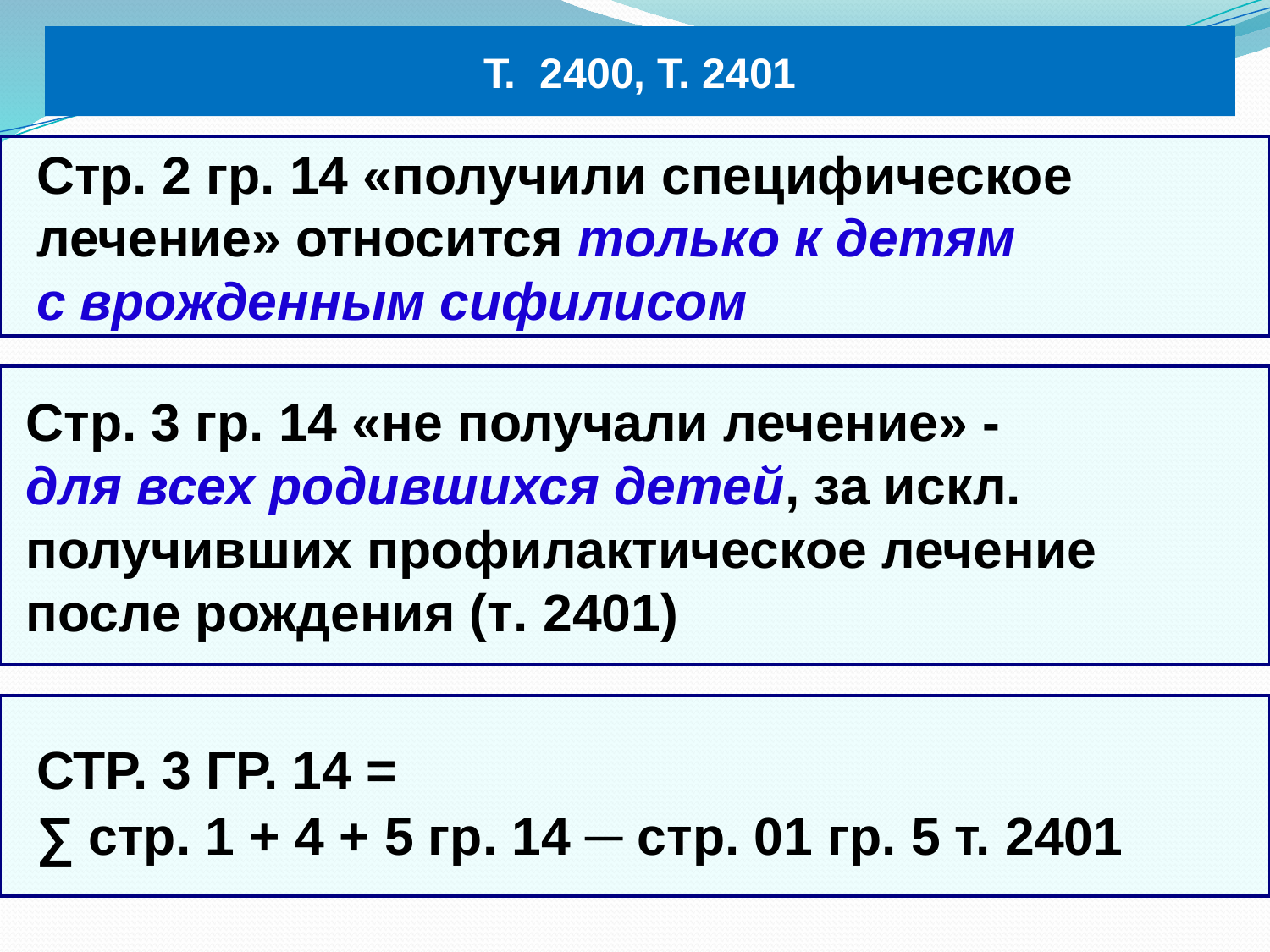

Т.  2400, Т. 2401
Стр. 2 гр. 14 «получили специфическое лечение» относится только к детям
с врожденным сифилисом
Стр. 3 гр. 14 «не получали лечение» -
для всех родившихся детей, за искл. получивших профилактическое лечение
после рождения (т. 2401)
СТР. 3 ГР. 14 =
∑ стр. 1 + 4 + 5 гр. 14 ─ стр. 01 гр. 5 т. 2401